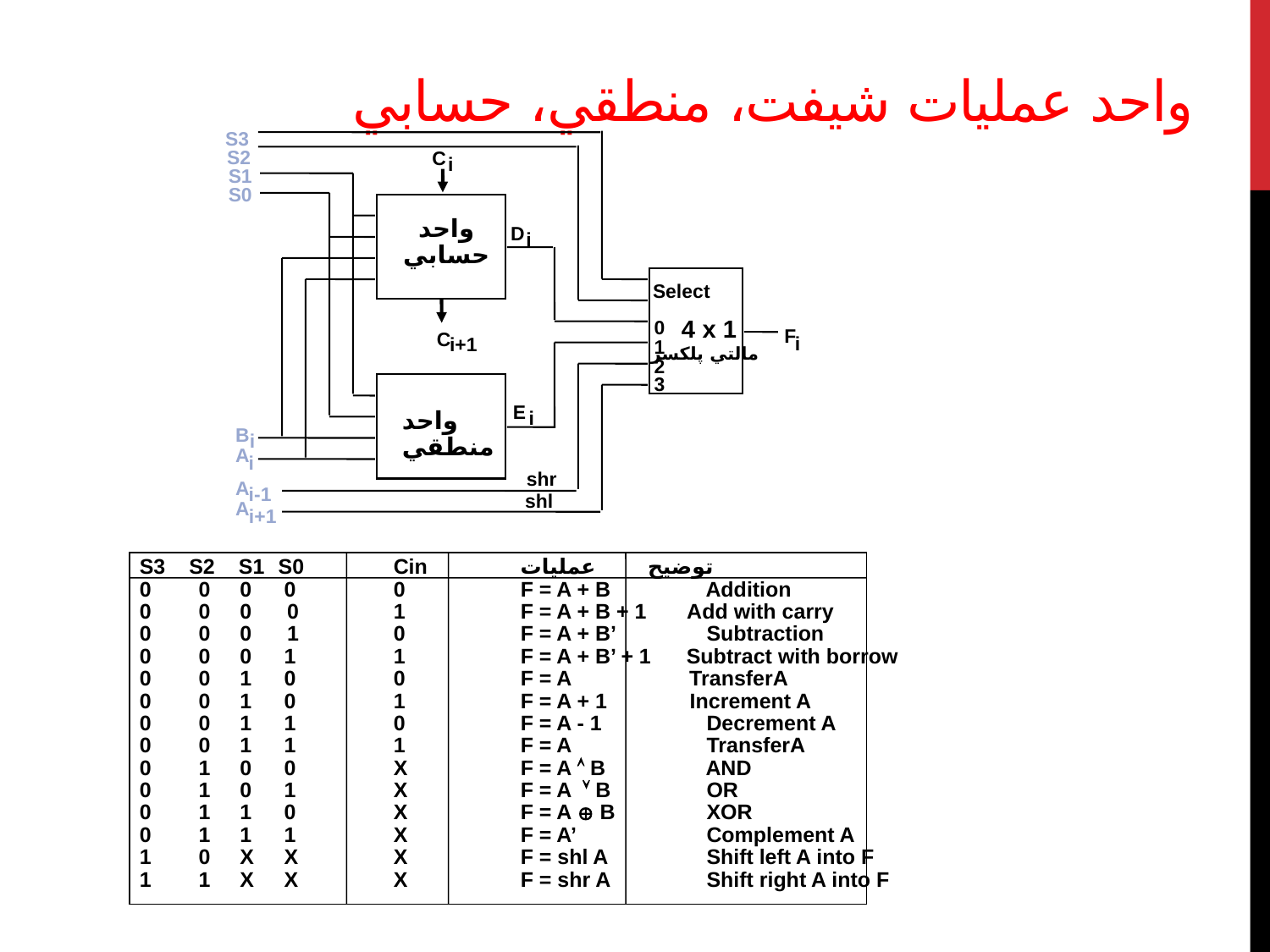

# واحد عمليات شيفت، منطقي، حسابي

S3

S2
C

i
S1

S0

واحد
حسابي

D
i

Select

4 x 1

0

F

C
i
i+1
1

مالتي پلکسر

2

3

E
واحد
منطقي
i

B
i

A
i

shr
A
i-1
shl

A
i+1

S3    S2    S1	  S0	Cin	عمليات	          توضيح
0        0     0	   0	0	F = A + B	          Addition
0        0     0      0	1	F = A + B + 1       Add with carry
0        0     0      1	0	F = A + B’	          Subtraction
0        0     0	   1	1	F = A + B’ + 1      Subtract with borrow
0        0     1 	   0	0	F = A                    TransferA
0        0     1	   0	1	F = A + 1              Increment A
0        0     1	   1	0	F = A - 1	          Decrement A
0        0     1	   1	1	F = A	          TransferA
0        1     0	   0	X	F = A ∧ B	          AND
0        1     0	   1	X	F = A ∨ B	          OR
0        1     1	   0	X	F = A ⊕ B	          XOR
0        1     1	   1	X	F = A’	          Complement A
1        0     X	   X	X	F = shl A	          Shift left A into F
1        1     X	   X	X	F = shr A	          Shift right A into F